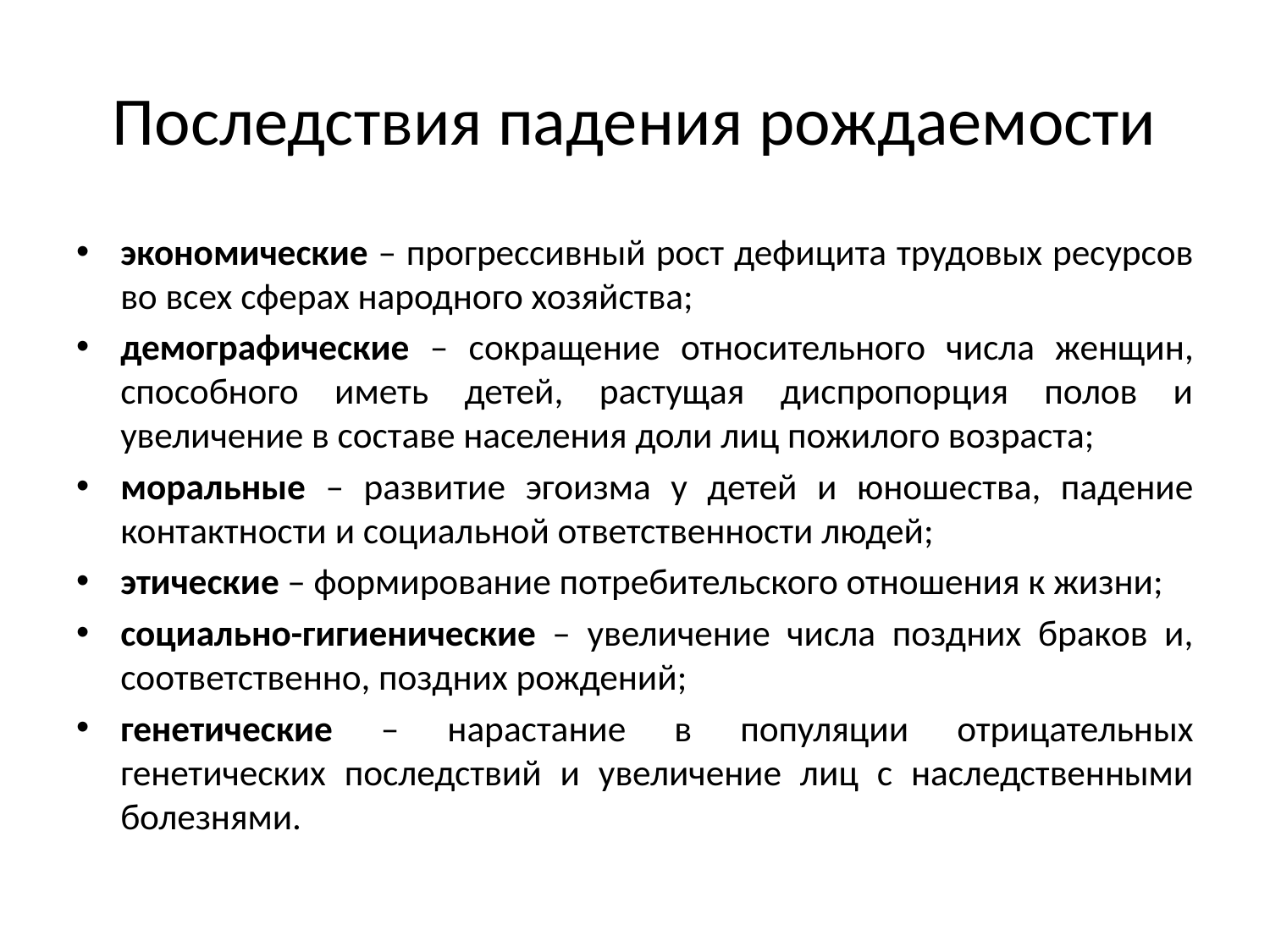

# Последствия падения рождаемости
экономические – прогрессивный рост дефицита трудовых ресурсов во всех сферах народного хозяйства;
демографические – сокращение относительного числа женщин, способного иметь детей, растущая диспропорция полов и увеличение в составе населения доли лиц пожилого возраста;
моральные – развитие эгоизма у детей и юношества, падение контактности и социальной ответственности людей;
этические – формирование потребительского отношения к жизни;
социально-гигиенические – увеличение числа поздних браков и, соответственно, поздних рождений;
генетические – нарастание в популяции отрицательных генетических последствий и увеличение лиц с наследственными болезнями.